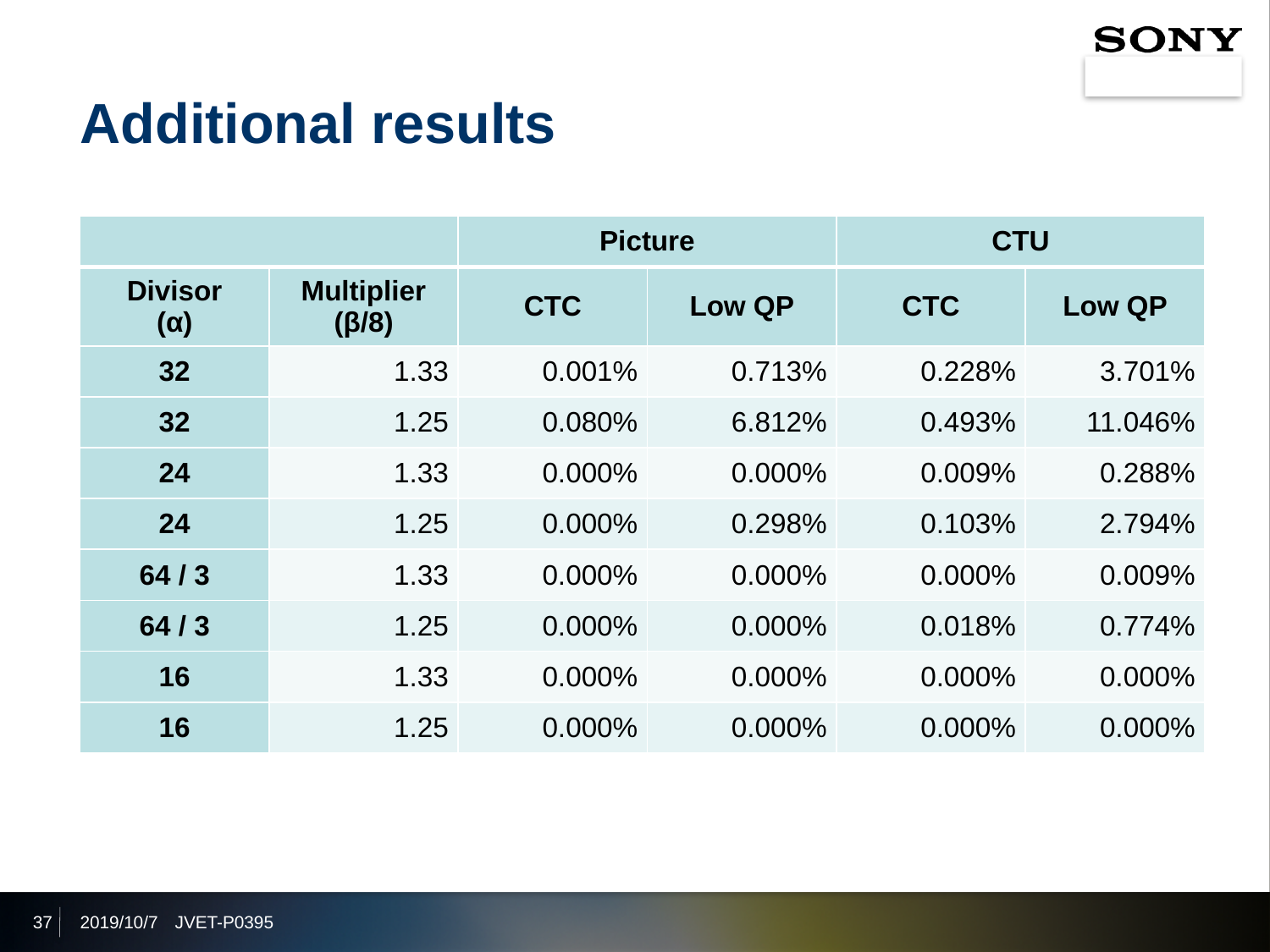

# Additional results
|  |  | Picture |  | CTU |  |
| --- | --- | --- | --- | --- | --- |
| Divisor (α) | Multiplier (β/8) | CTC | Low QP | CTC | Low QP |
| 32 | 1.33 | 0.001% | 0.713% | 0.228% | 3.701% |
| 32 | 1.25 | 0.080% | 6.812% | 0.493% | 11.046% |
| 24 | 1.33 | 0.000% | 0.000% | 0.009% | 0.288% |
| 24 | 1.25 | 0.000% | 0.298% | 0.103% | 2.794% |
| 64 / 3 | 1.33 | 0.000% | 0.000% | 0.000% | 0.009% |
| 64 / 3 | 1.25 | 0.000% | 0.000% | 0.018% | 0.774% |
| 16 | 1.33 | 0.000% | 0.000% | 0.000% | 0.000% |
| 16 | 1.25 | 0.000% | 0.000% | 0.000% | 0.000% |

37
2019/10/7
JVET-P0395